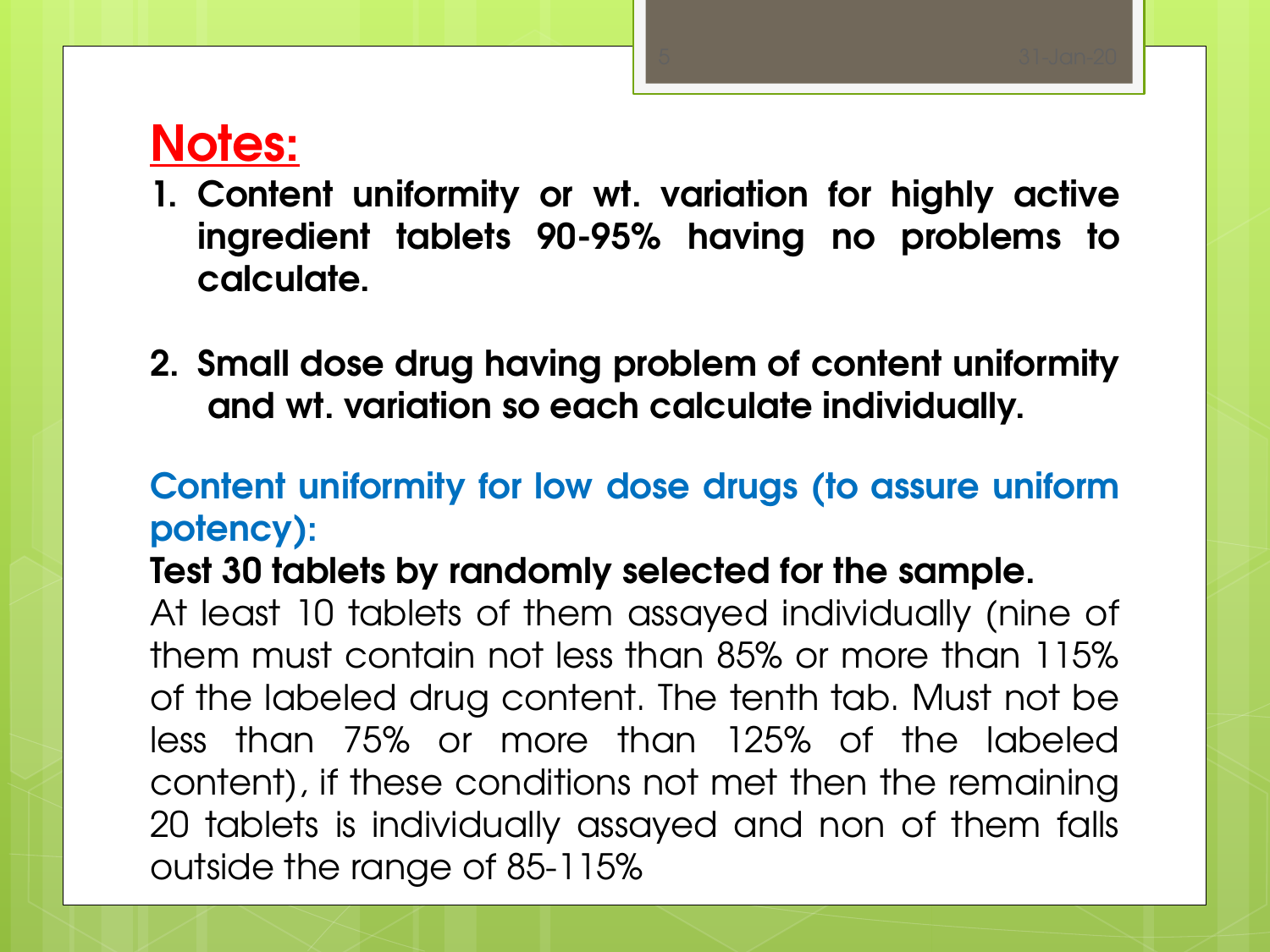

5
31-Jan-20
Notes:
Content uniformity or wt. variation for highly active ingredient tablets 90-95% having no problems to calculate.

Small dose drug having problem of content uniformity  and wt. variation so each calculate individually.

Content uniformity for low dose drugs (to assure uniform potency):
Test 30 tablets by randomly selected for the sample.
At least 10 tablets of them assayed individually (nine of them must contain not less than 85% or more than 115% of the labeled drug content. The tenth tab. Must not be less than 75% or more than 125% of the labeled content), if these conditions not met then the remaining 20 tablets is individually assayed and non of them falls outside the range of 85-115%